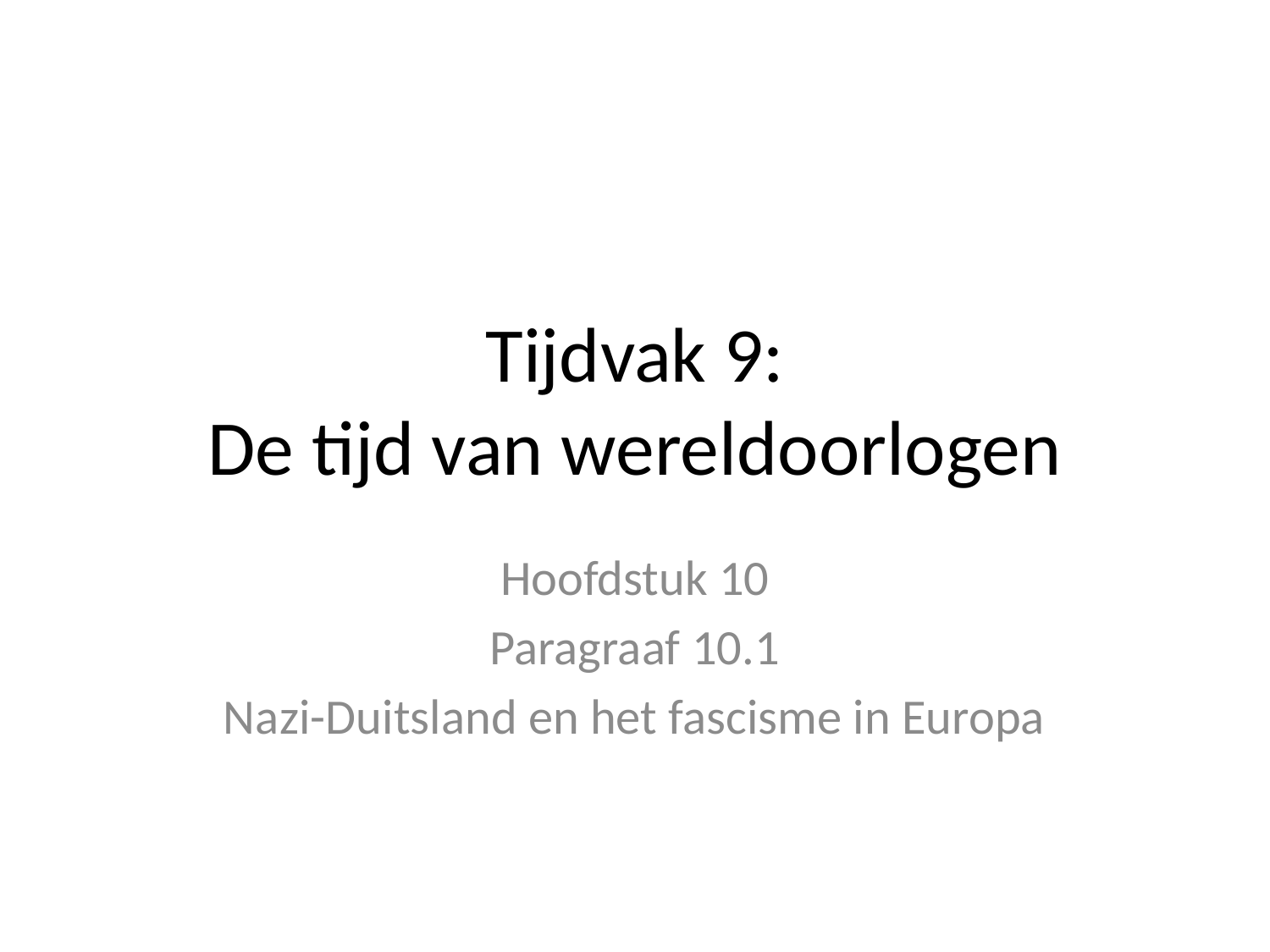

# Tijdvak 9: De tijd van wereldoorlogen
Hoofdstuk 10
Paragraaf 10.1
Nazi-Duitsland en het fascisme in Europa